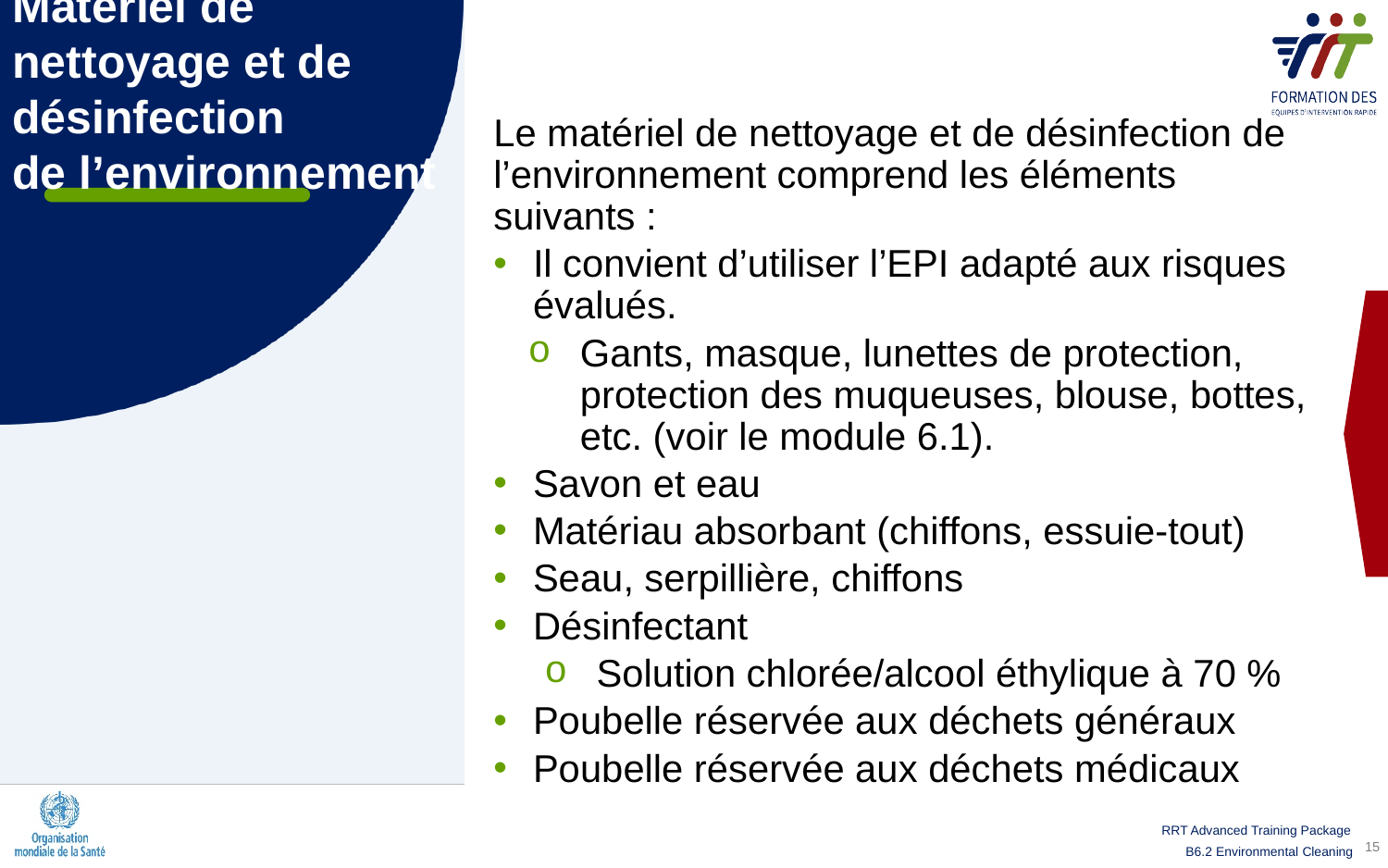

Matériel de nettoyage et de désinfection
de l’environnement
Le matériel de nettoyage et de désinfection de l’environnement comprend les éléments suivants :
Il convient d’utiliser l’EPI adapté aux risques évalués.
Gants, masque, lunettes de protection, protection des muqueuses, blouse, bottes, etc. (voir le module 6.1).
Savon et eau
Matériau absorbant (chiffons, essuie-tout)
Seau, serpillière, chiffons
Désinfectant
Solution chlorée/alcool éthylique à 70 %
Poubelle réservée aux déchets généraux
Poubelle réservée aux déchets médicaux